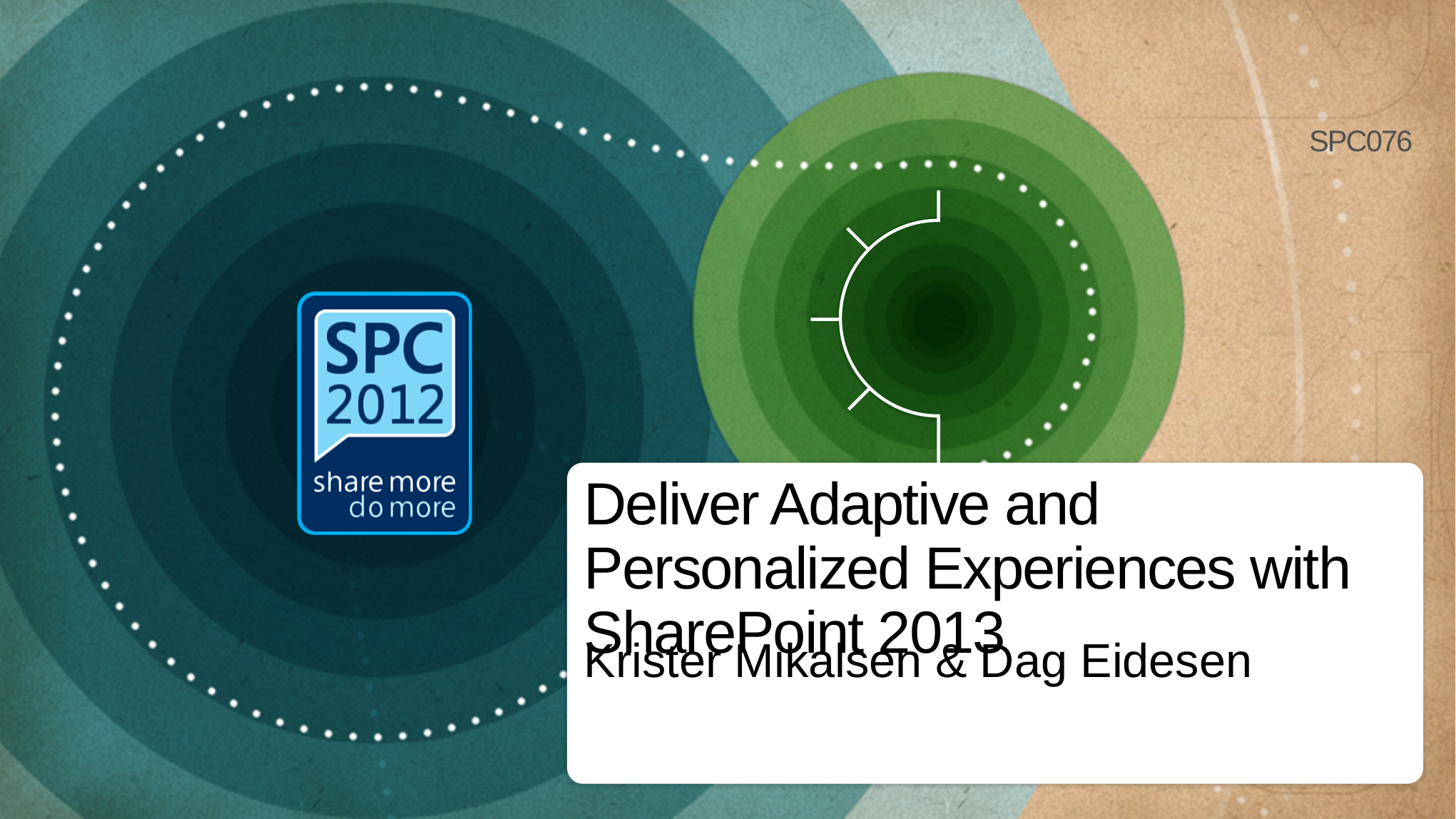

SPC076
# Deliver Adaptive and Personalized Experiences with SharePoint 2013
Krister Mikalsen & Dag Eidesen